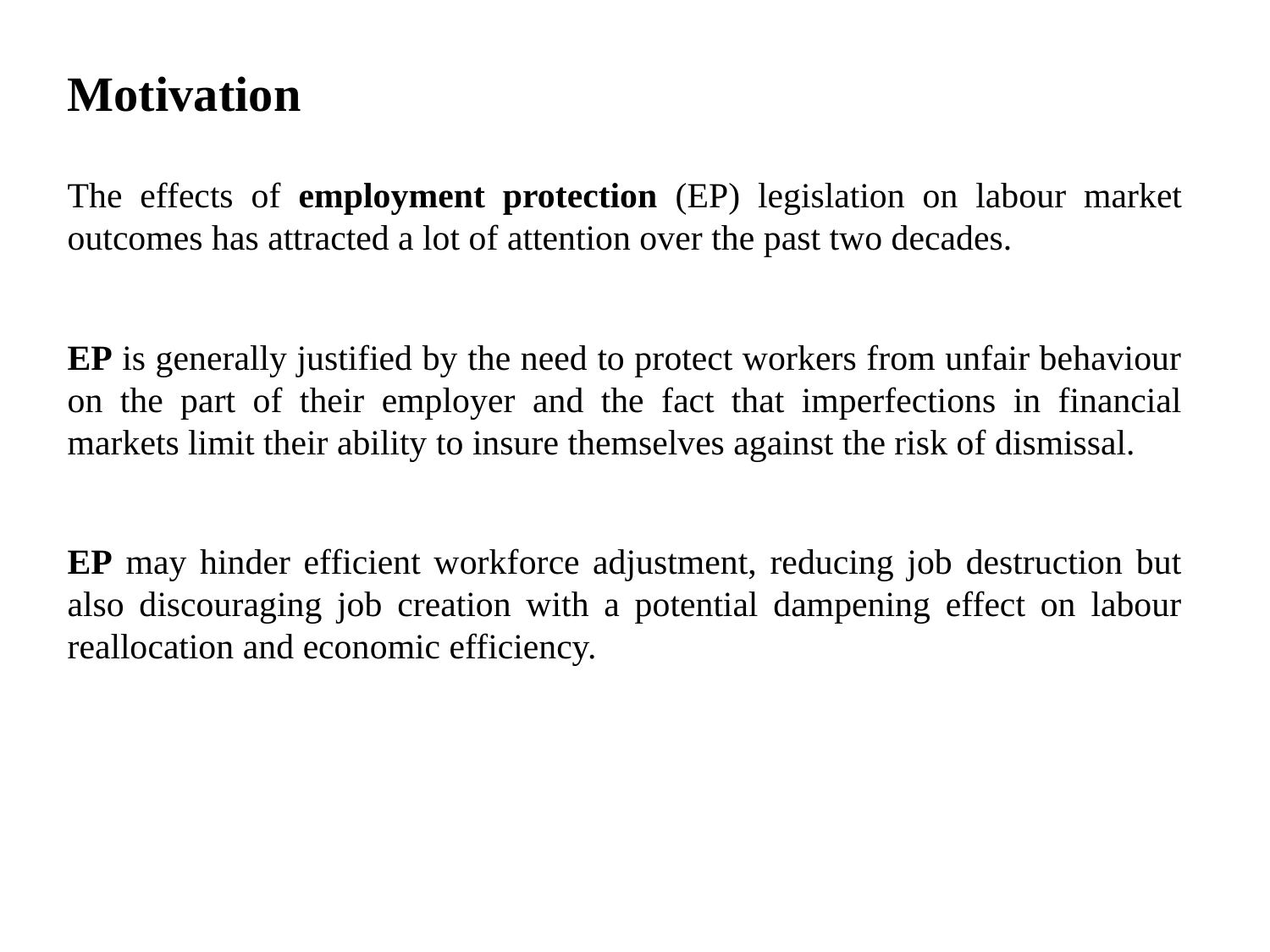

# Motivation
The effects of employment protection (EP) legislation on labour market outcomes has attracted a lot of attention over the past two decades.

EP is generally justified by the need to protect workers from unfair behaviour on the part of their employer and the fact that imperfections in financial markets limit their ability to insure themselves against the risk of dismissal.

EP may hinder efficient workforce adjustment, reducing job destruction but also discouraging job creation with a potential dampening effect on labour reallocation and economic efficiency.